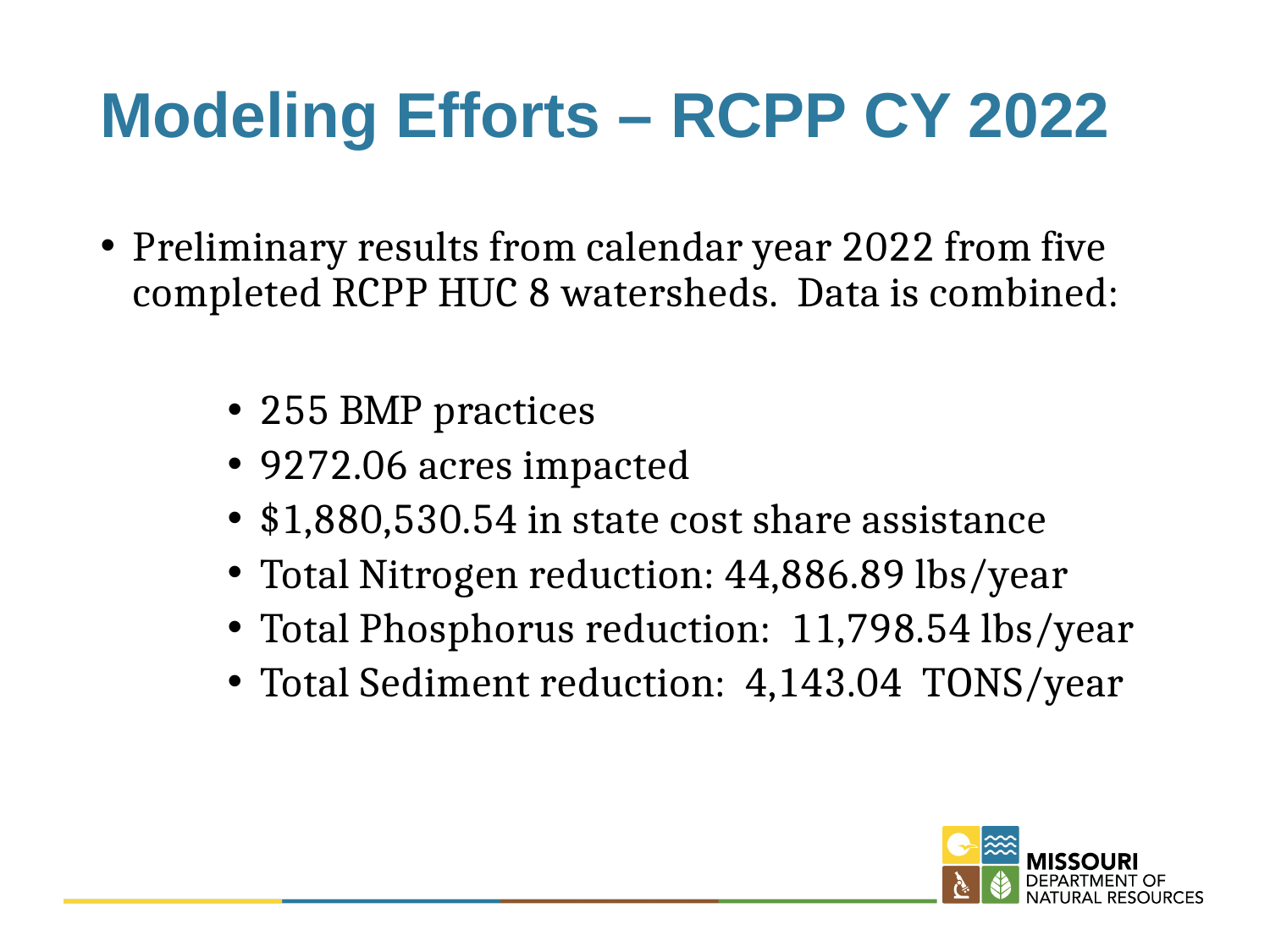

# Modeling Efforts – RCPP CY 2022
Preliminary results from calendar year 2022 from five completed RCPP HUC 8 watersheds.  Data is combined:

255 BMP practices
9272.06 acres impacted
$1,880,530.54 in state cost share assistance
Total Nitrogen reduction: 44,886.89 lbs/year
Total Phosphorus reduction:  11,798.54 lbs/year
Total Sediment reduction:  4,143.04  TONS/year